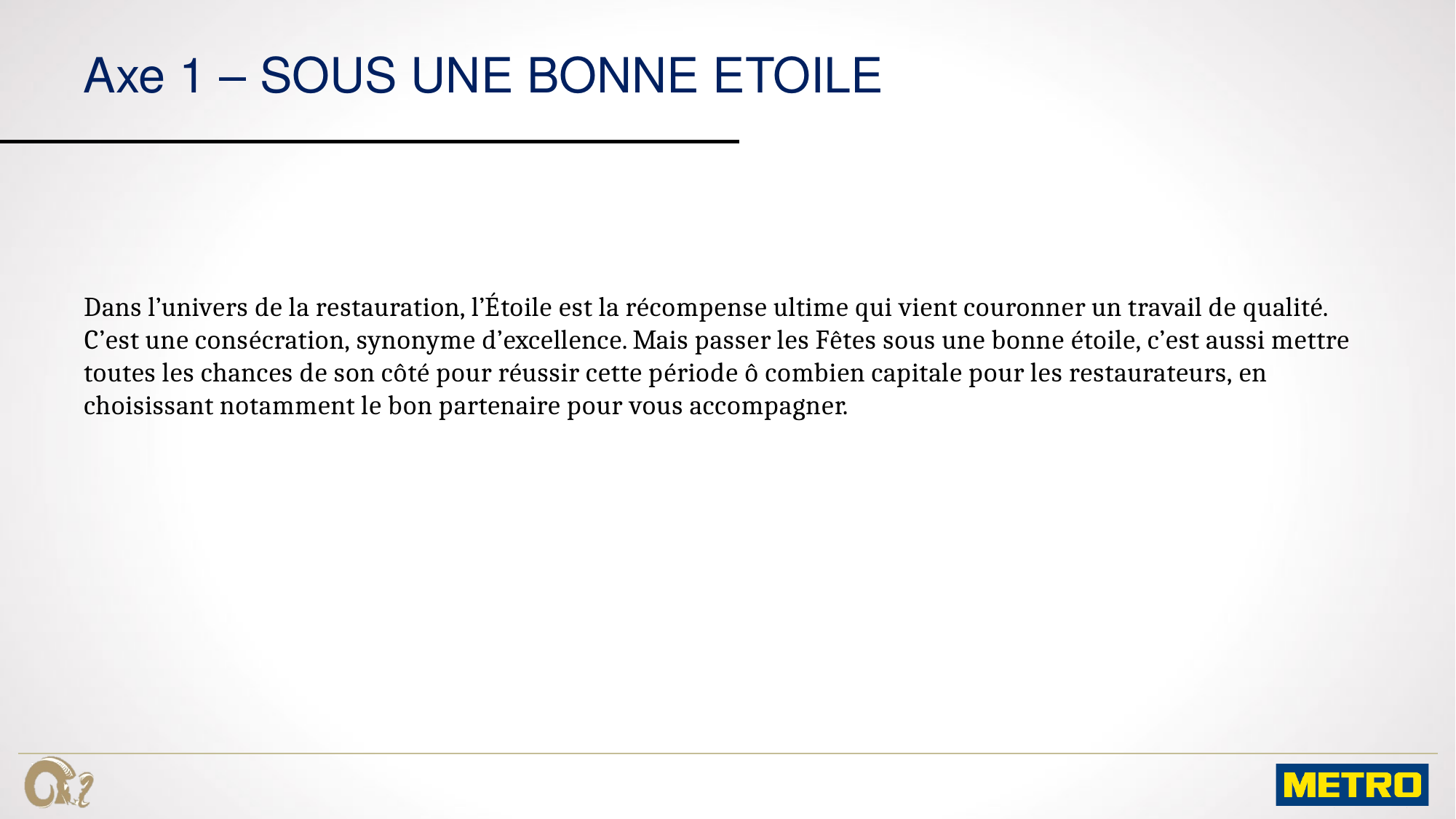

# Axe 1 – SOUS UNE BONNE ETOILE

Dans l’univers de la restauration, l’Étoile est la récompense ultime qui vient couronner un travail de qualité. C’est une consécration, synonyme d’excellence. Mais passer les Fêtes sous une bonne étoile, c’est aussi mettre toutes les chances de son côté pour réussir cette période ô combien capitale pour les restaurateurs, en choisissant notamment le bon partenaire pour vous accompagner.